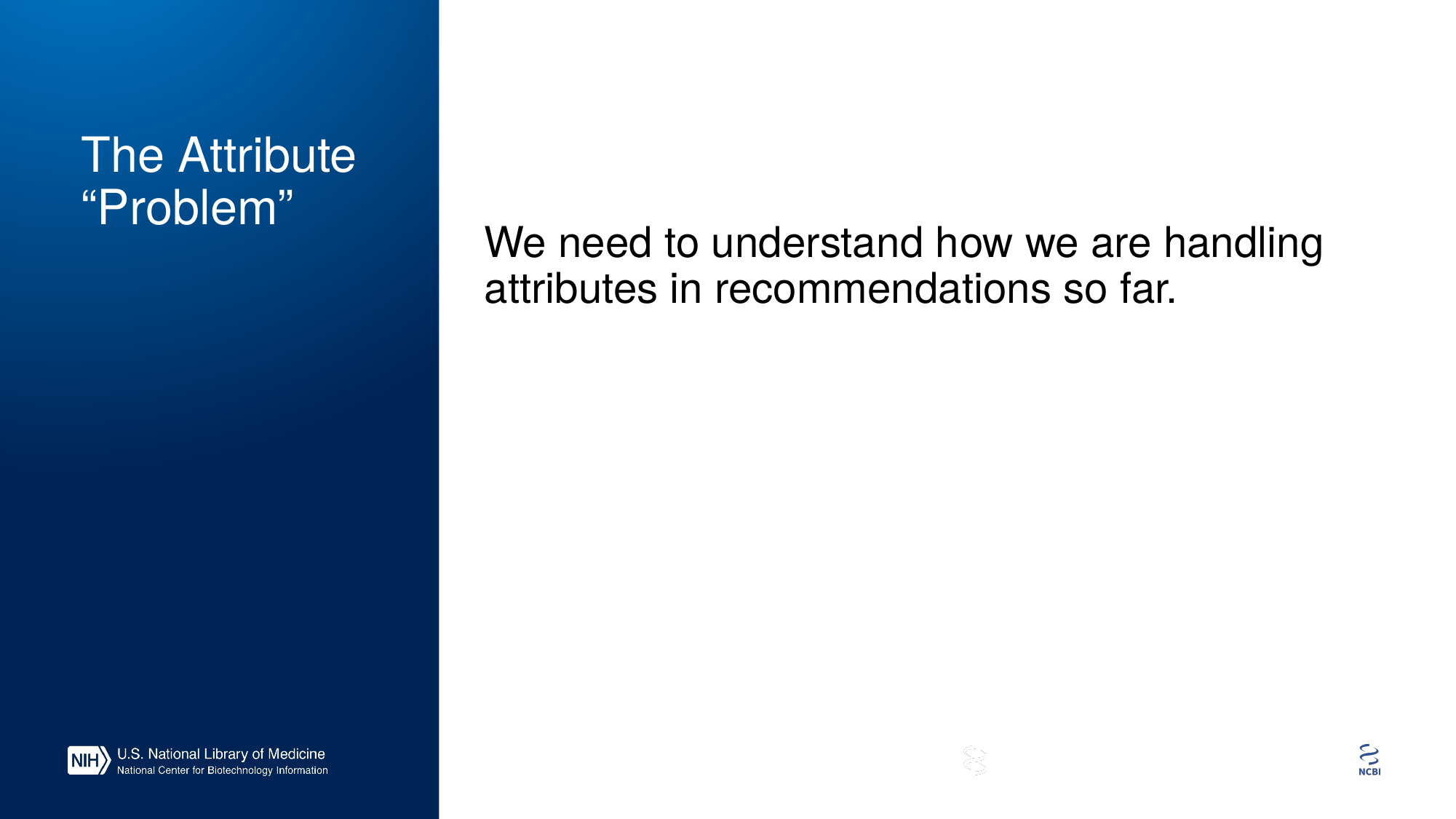

We need to understand how we are handling attributes in recommendations so far.
# The Attribute “Problem”